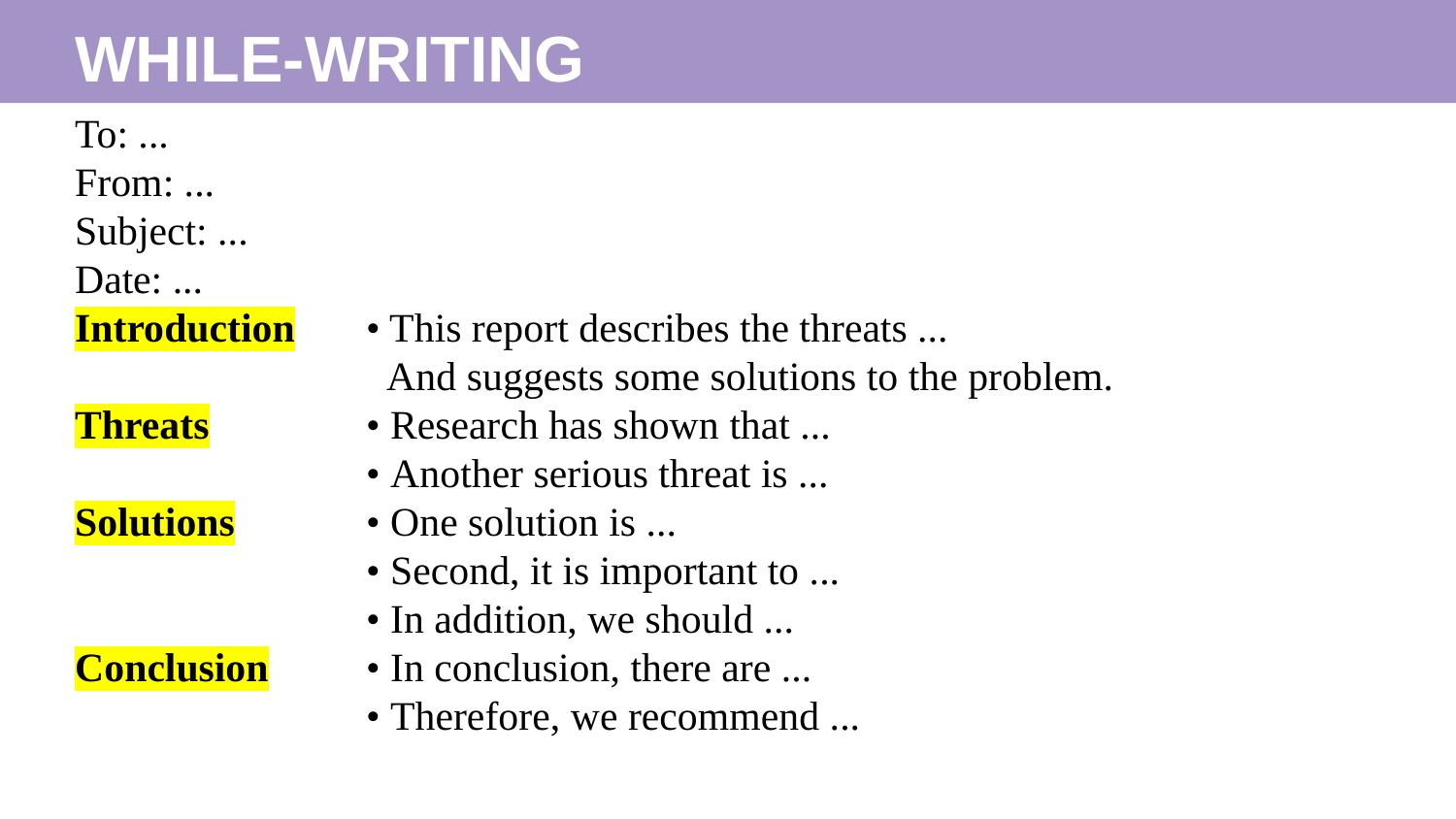

WHILE-WRITING
To: ...
From: ...
Subject: ...
Date: ...
Introduction	• This report describes the threats ...
		  And suggests some solutions to the problem.
Threats		• Research has shown that ...
		• Another serious threat is ...
Solutions	• One solution is ...
		• Second, it is important to ...
		• In addition, we should ...
Conclusion	• In conclusion, there are ...
		• Therefore, we recommend ...